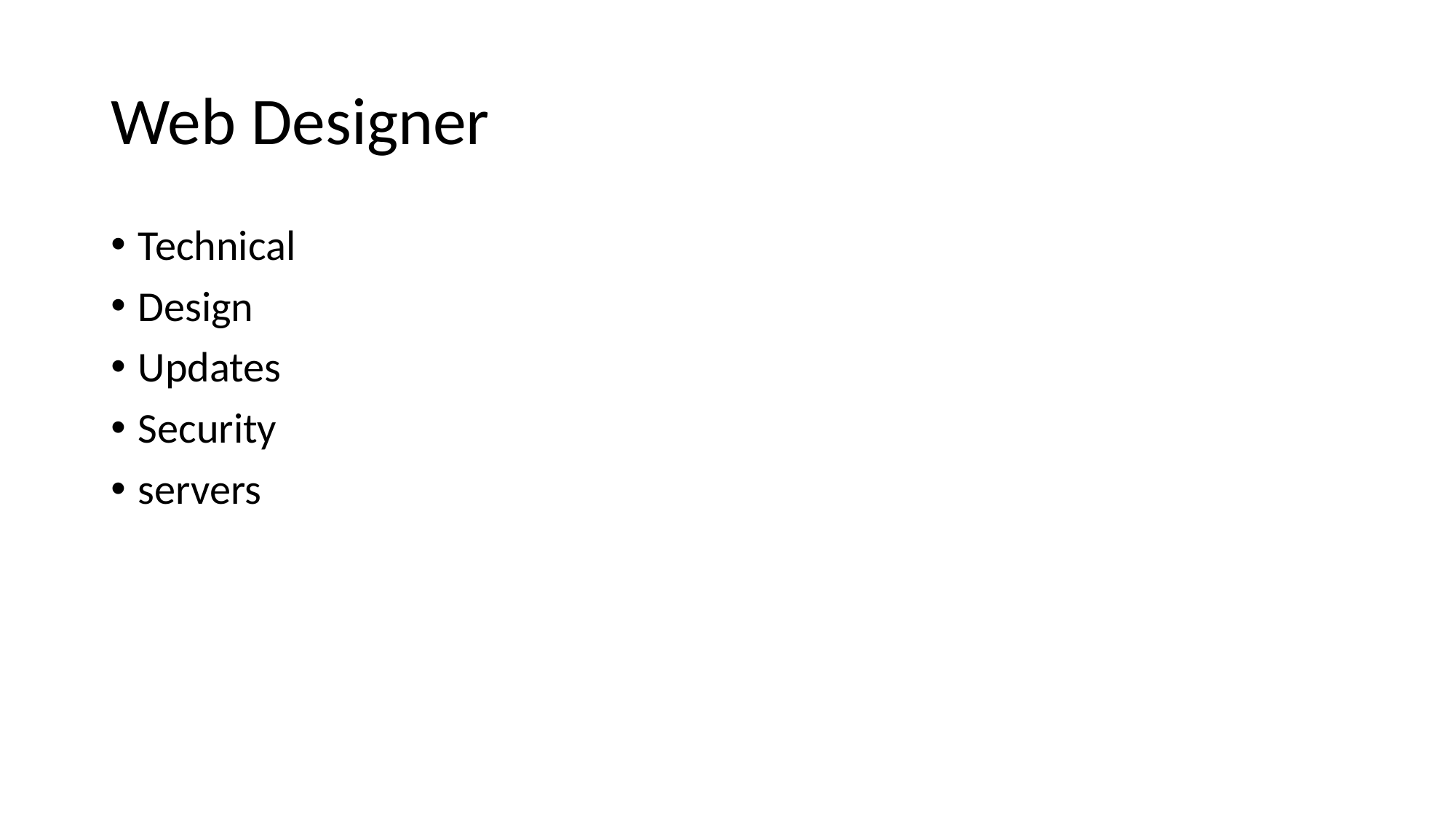

# Web Designer
Technical
Design
Updates
Security
servers